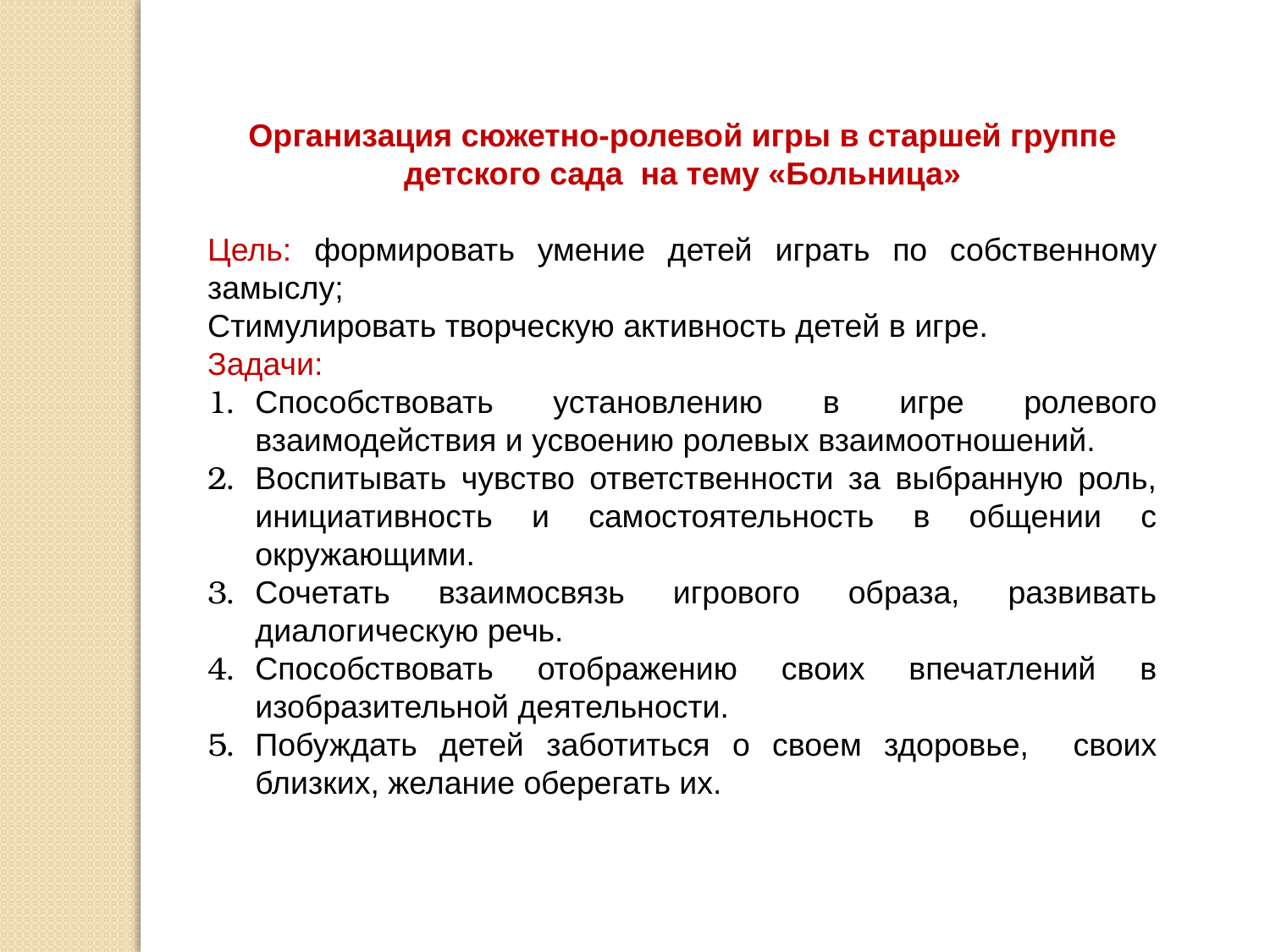

Организация сюжетно-ролевой игры в старшей группе детского сада  на тему «Больница»

Цель: формировать умение детей играть по собственному замыслу;
Стимулировать творческую активность детей в игре.
Задачи:
Способствовать установлению в игре ролевого взаимодействия и усвоению ролевых взаимоотношений.
Воспитывать чувство ответственности за выбранную роль, инициативность и самостоятельность в общении с окружающими.
Сочетать взаимосвязь игрового образа, развивать диалогическую речь.
Способствовать отображению своих впечатлений в изобразительной деятельности.
Побуждать детей заботиться о своем здоровье,  своих близких, желание оберегать их.